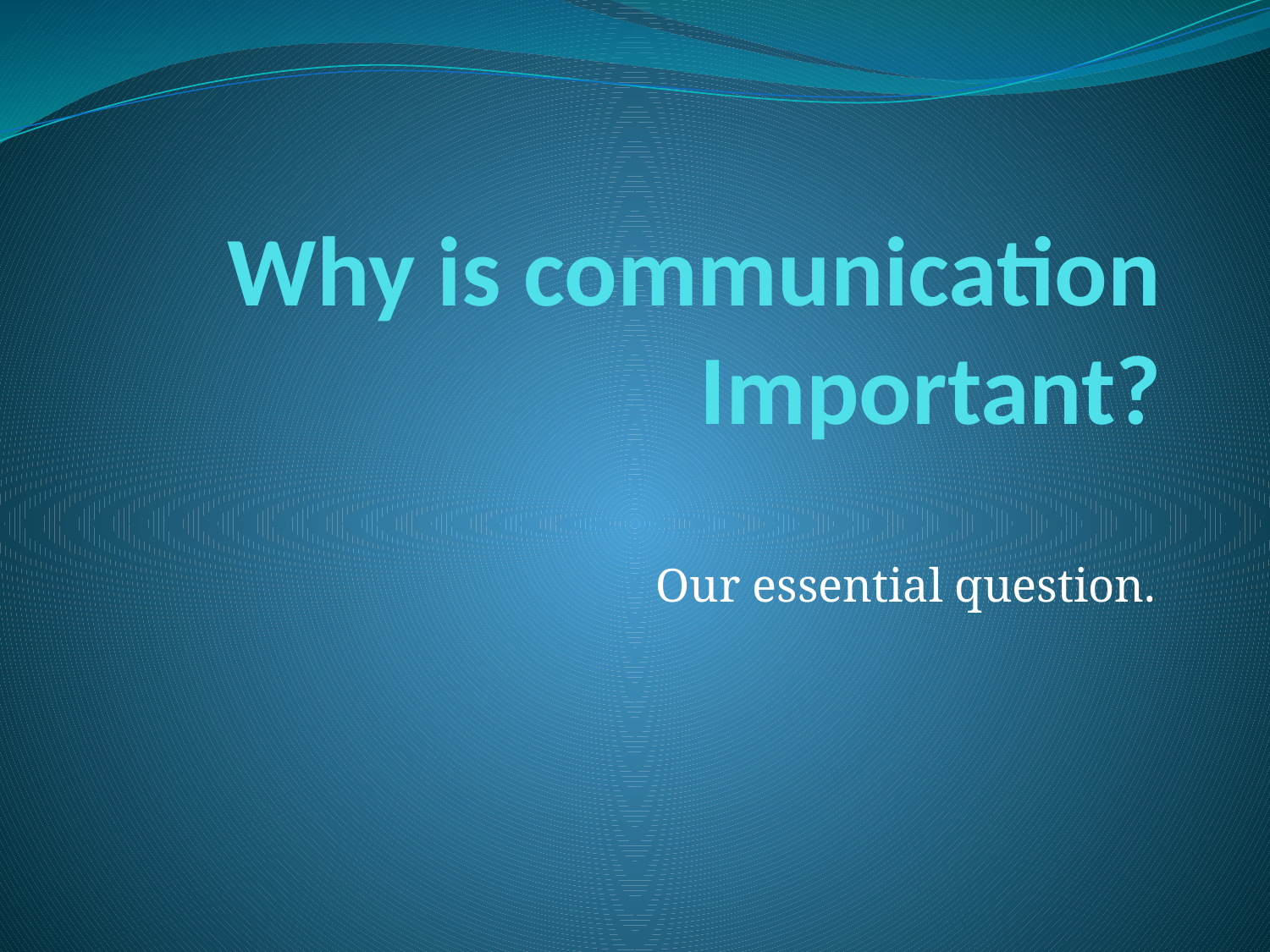

# Why is communication Important?
Our essential question.